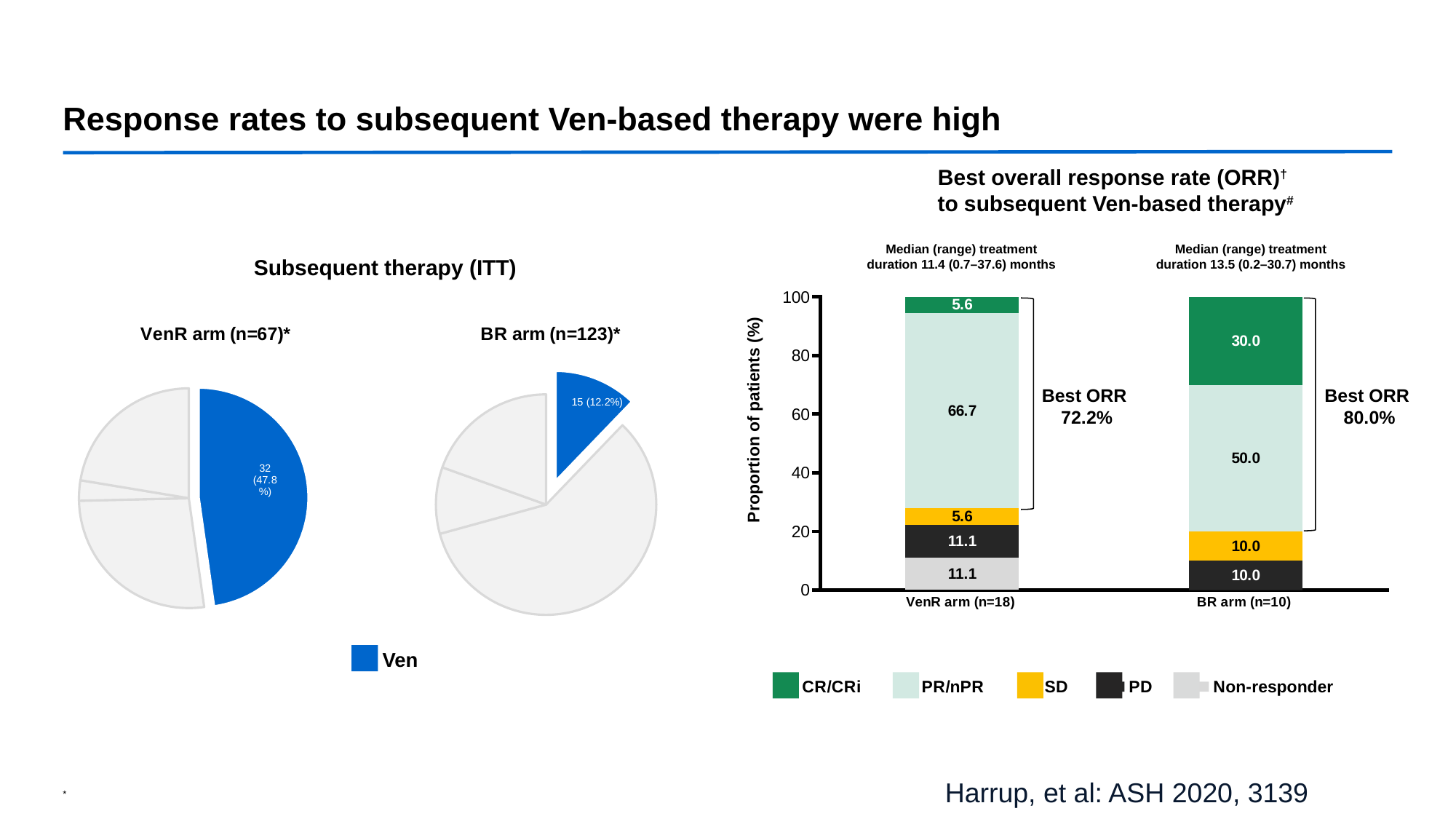

# Response rates to subsequent Ven-based therapy were high
Best overall response rate (ORR)†
to subsequent Ven-based therapy#
Median (range) treatment duration 11.4 (0.7–37.6) months
Median (range) treatment duration 13.5 (0.2–30.7) months
Subsequent therapy (ITT)

### Chart

| Category | Non-responder | PD | SD | PR/nPR | CR/CRi |
|---|---|---|---|---|---|
| VenR arm (n=18)  | 11.1 | 11.1 | 5.6 | 66.7 | 5.6 |
| BR arm (n=10)  | 0.0 | 10.0 | 10.0 | 50.0 | 30.0 |

### Chart: VenR arm (n=67)*

| Category | Subsequent therapy |
|---|---|
|  | None |
| Ven | 32.0 |
| BTKi  | 18.0 |
| Other novel | 2.0 |
| CIT | 15.0 |

### Chart: BR arm (n=123)*

| Category | Subsequent therapy |
|---|---|
|  | None |
| Ven | 15.0 |
| BTKi | 72.0 |
| Other novel | 12.0 |
| CIT | 24.0 |
Best ORR
72.2%
Best ORR
80.0%

Ven

*
Harrup, et al: ASH 2020, 3139